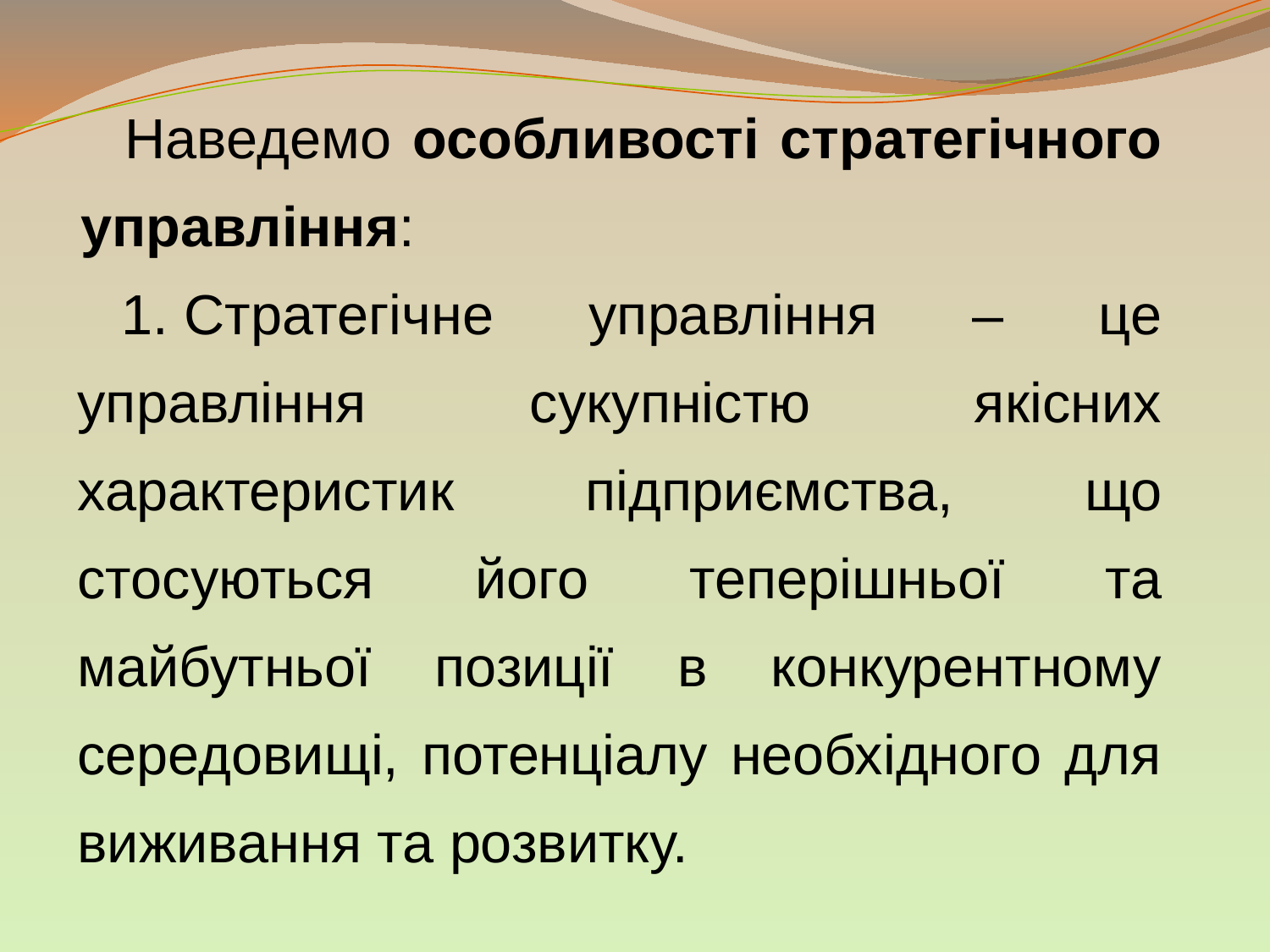

Наведемо особливості стратегічного управління:
1. Стратегічне управління – це управління сукупністю якісних характеристик підприємства, що стосуються його теперішньої та майбутньої позиції в конкурентному середовищі, потенціалу необхідного для виживання та розвитку.